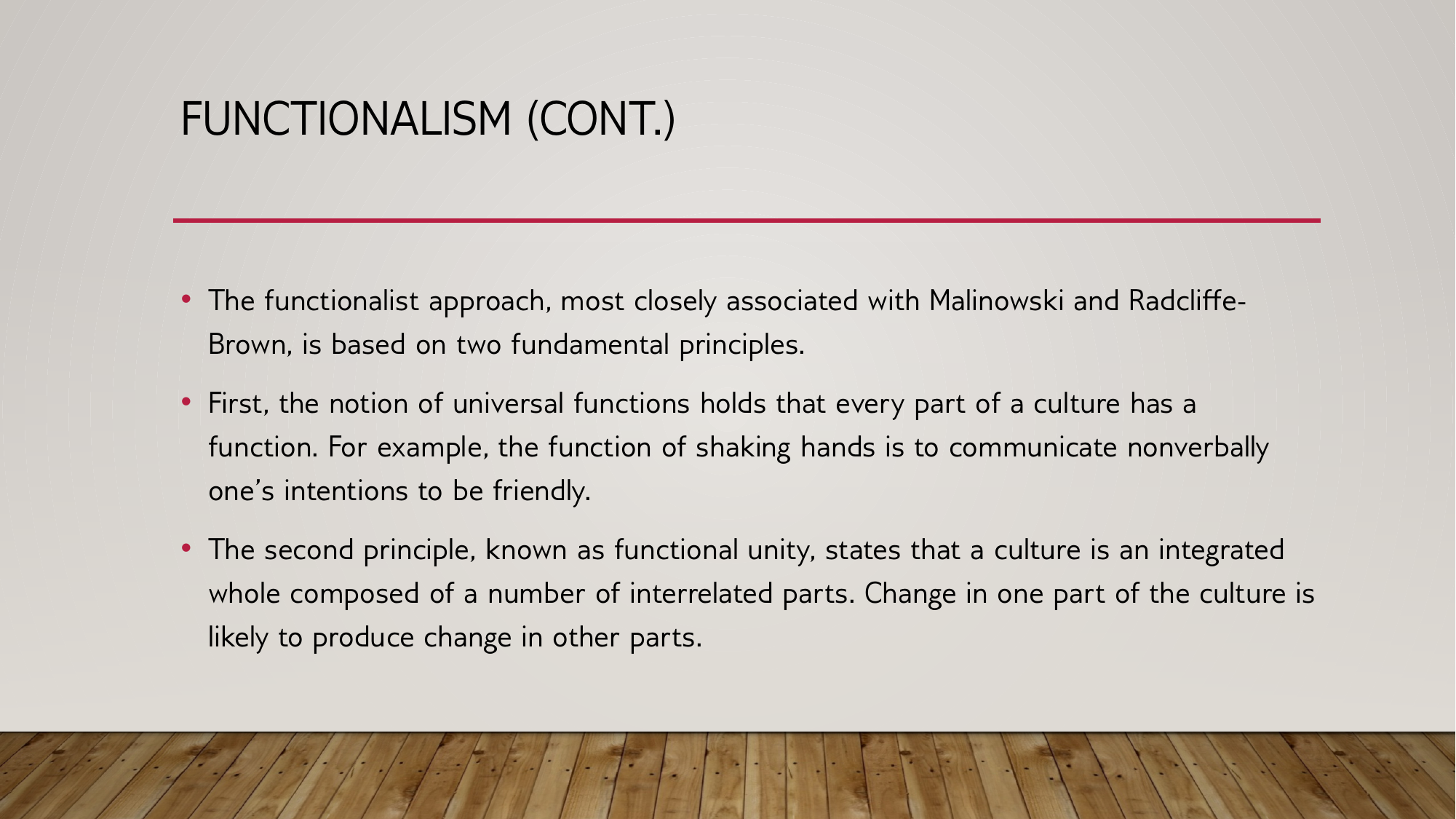

# Functionalism (Cont.)
The functionalist approach, most closely associated with Malinowski and Radcliffe-Brown, is based on two fundamental principles.
First, the notion of universal functions holds that every part of a culture has a function. For example, the function of shaking hands is to communicate nonverbally one’s intentions to be friendly.
The second principle, known as functional unity, states that a culture is an integrated whole composed of a number of interrelated parts. Change in one part of the culture is likely to produce change in other parts.